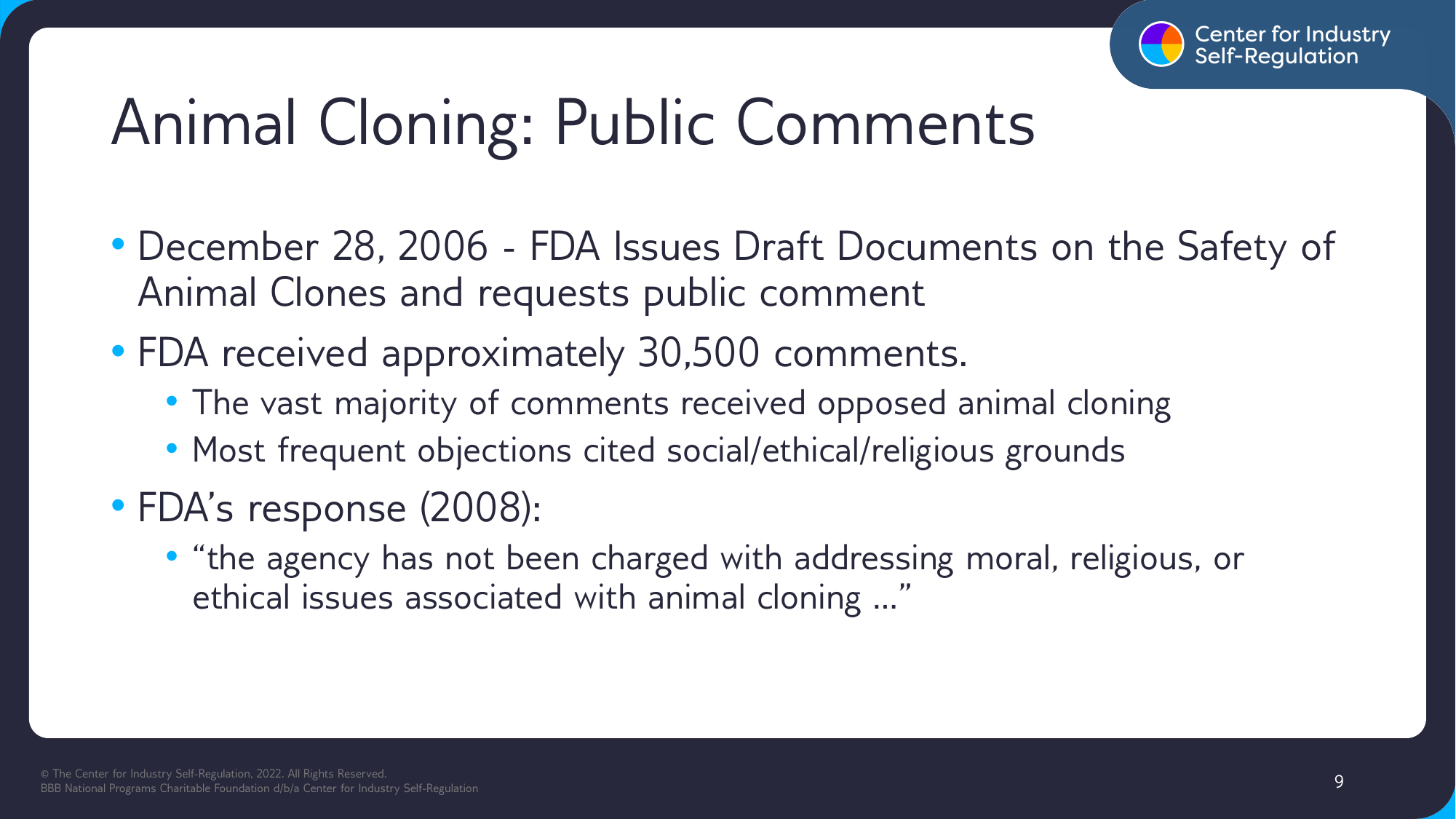

# Animal Cloning: Public Comments​
December 28, 2006 - FDA Issues Draft Documents on the Safety of Animal Clones and requests public comment​
FDA received approximately 30,500 comments. ​
The vast majority of comments received opposed animal cloning​
Most frequent objections cited social/ethical/religious grounds​
FDA’s response (2008):​
“the agency has not been charged with addressing moral, religious, or ethical issues associated with animal cloning …”
9